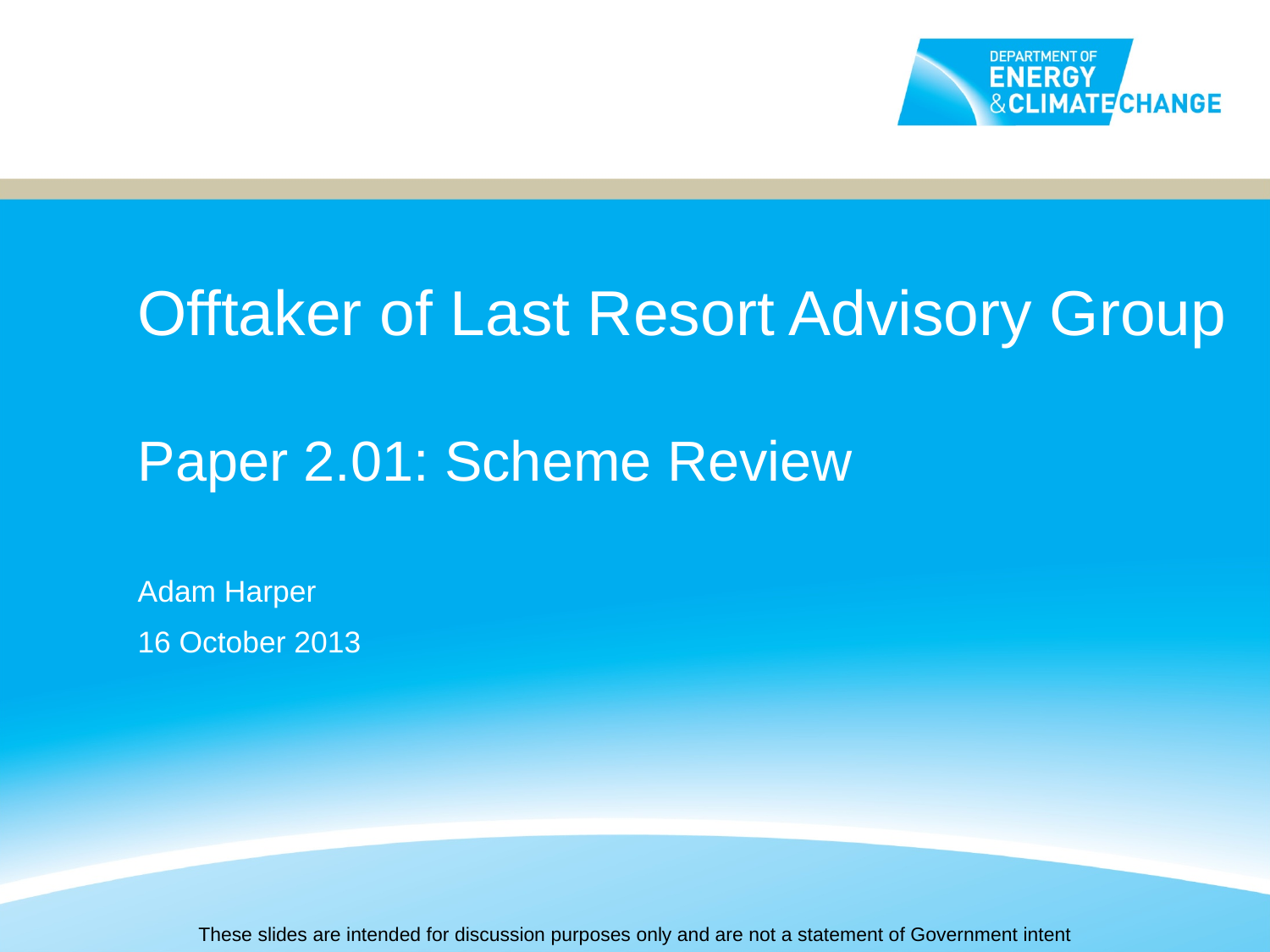

# Offtaker of Last Resort Advisory Group Paper 2.01: Scheme Review
Adam Harper
16 October 2013
These slides are intended for discussion purposes only and are not a statement of Government intent